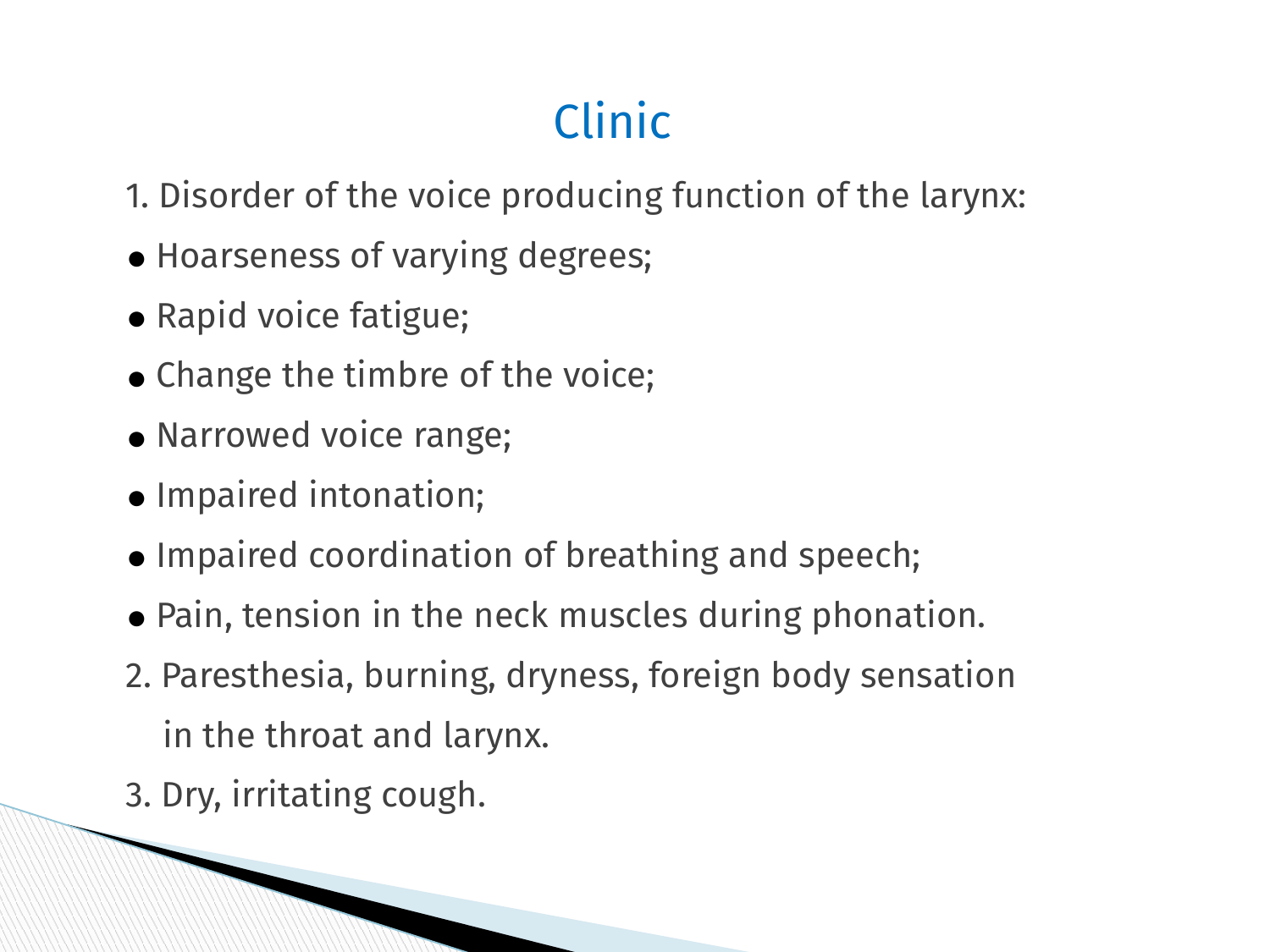

Clinic
1. Disorder of the voice producing function of the larynx:
Hoarseness of varying degrees;
Rapid voice fatigue;
Change the timbre of the voice;
Narrowed voice range;
Impaired intonation;
Impaired coordination of breathing and speech;
Pain, tension in the neck muscles during phonation.
2. Paresthesia, burning, dryness, foreign body sensation
    in the throat and larynx.
3. Dry, irritating cough.